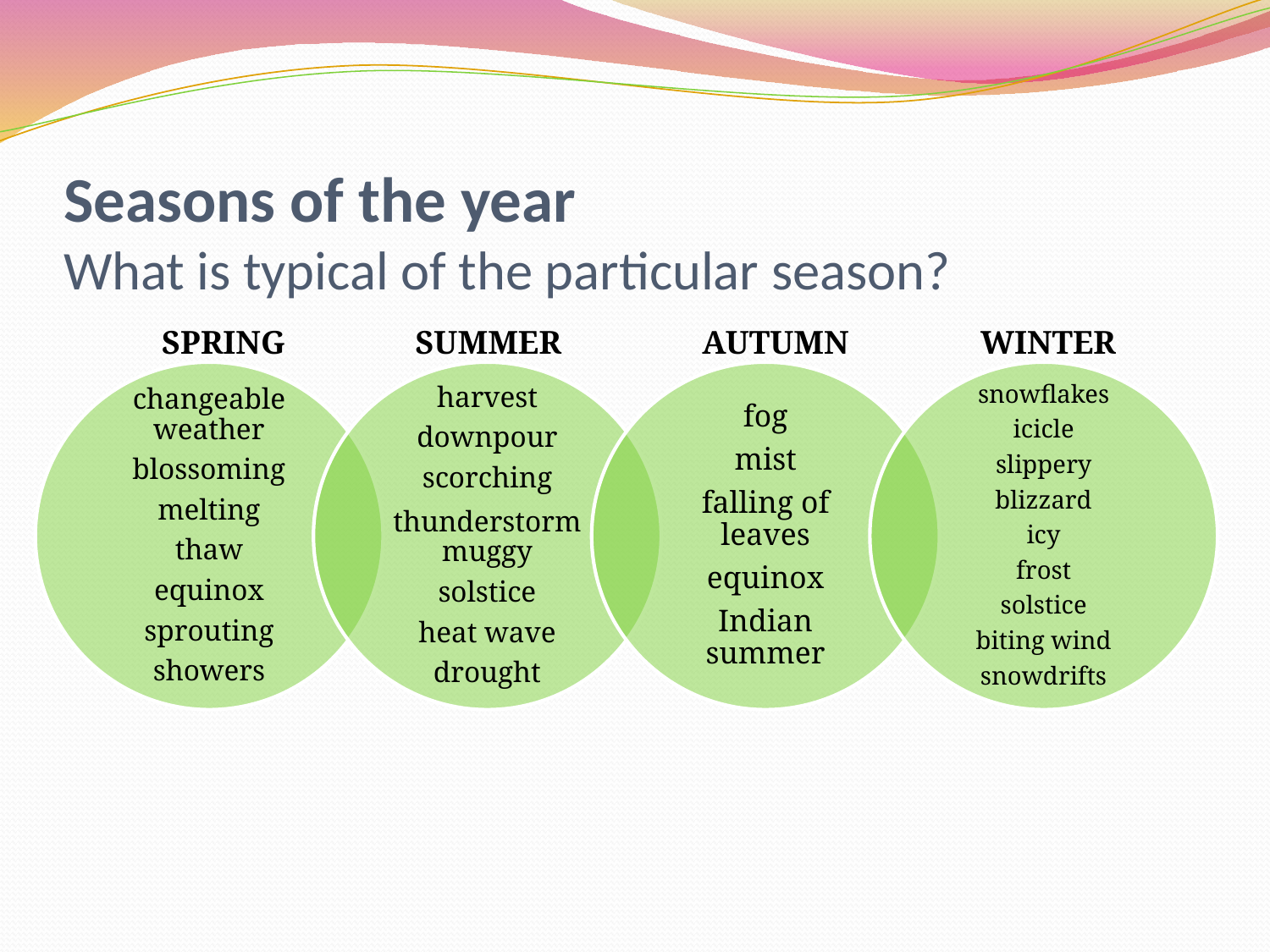

# Seasons of the year What is typical of the particular season?
changeable weather
blossoming
melting
thaw
equinox
sprouting
showers
harvest
downpour
scorching
thunderstorm
muggy
solstice
heat wave
drought
fog
mist
falling of leaves
equinox
Indian summer
snowflakes
icicle
slippery
blizzard
icy
frost
solstice
biting wind
snowdrifts
         SPRING	         SUMMER	             AUTUMN                WINTER